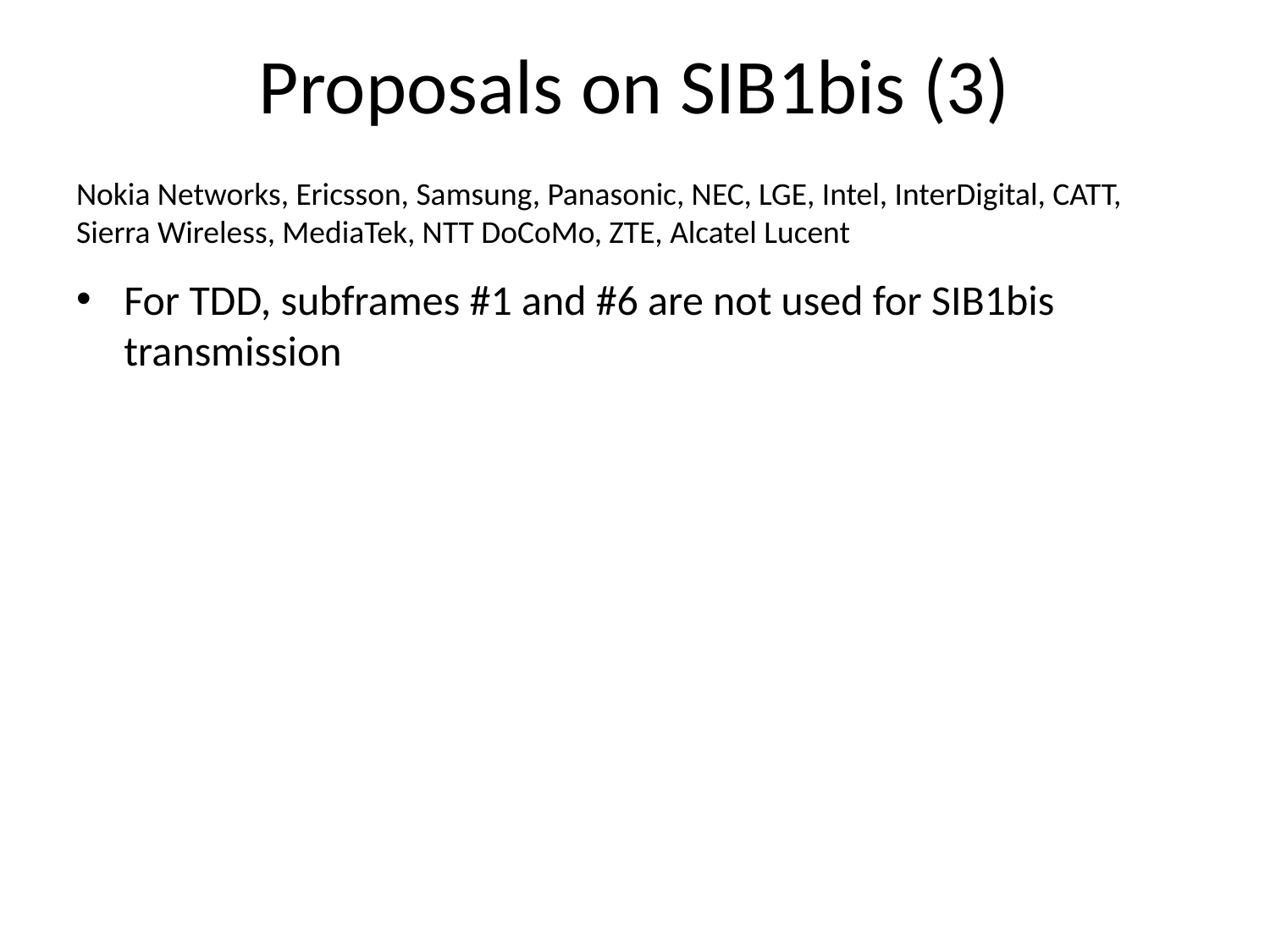

# Proposals on SIB1bis (3)
Nokia Networks, Ericsson, Samsung, Panasonic, NEC, LGE, Intel, InterDigital, CATT, Sierra Wireless, MediaTek, NTT DoCoMo, ZTE, Alcatel Lucent
For TDD, subframes #1 and #6 are not used for SIB1bis transmission